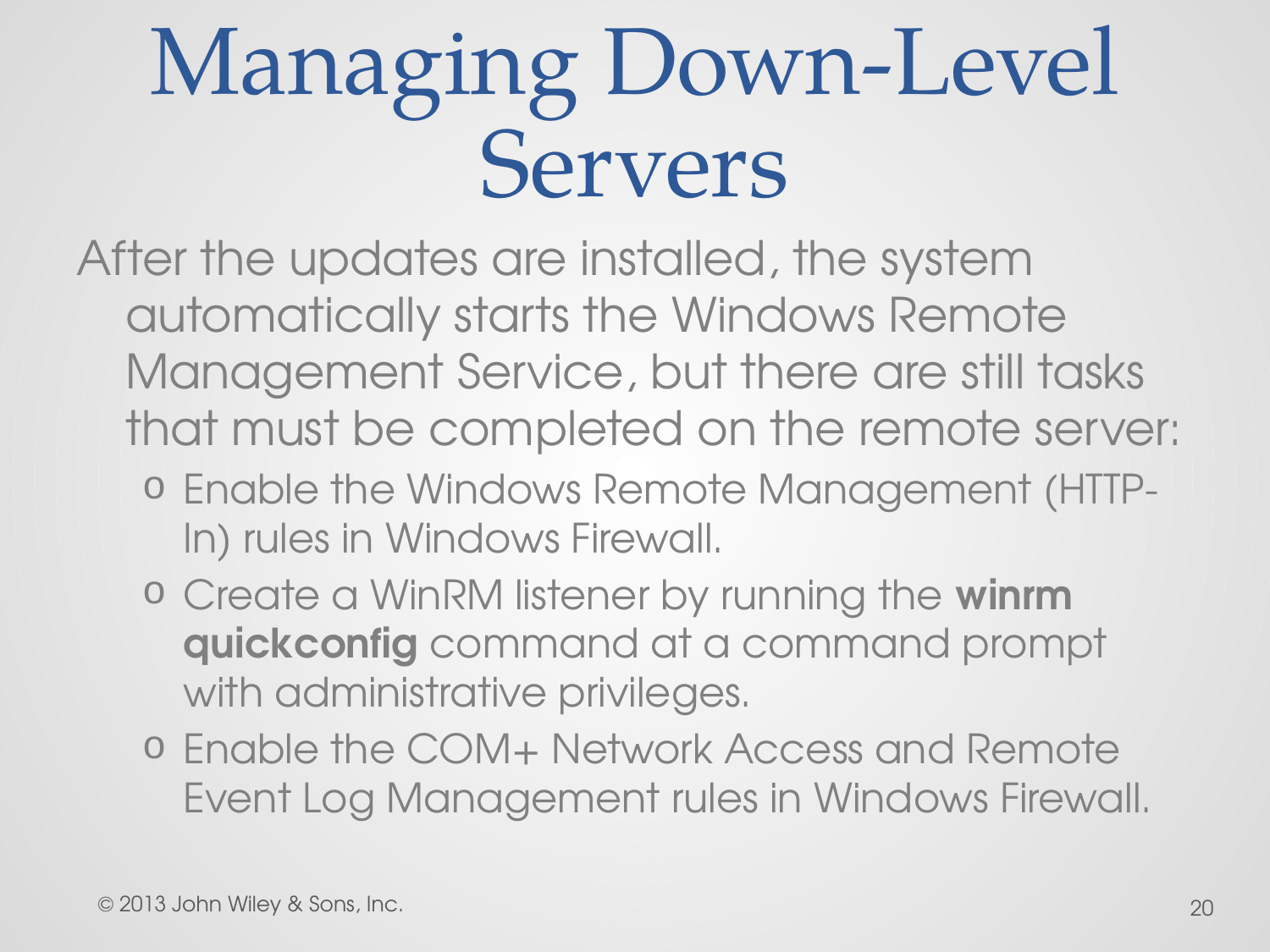

# Managing Down-Level Servers
After the updates are installed, the system automatically starts the Windows Remote Management Service, but there are still tasks that must be completed on the remote server:
Enable the Windows Remote Management (HTTP-In) rules in Windows Firewall.
Create a WinRM listener by running the winrm quickconfig command at a command prompt with administrative privileges.
Enable the COM+ Network Access and Remote Event Log Management rules in Windows Firewall.
© 2013 John Wiley & Sons, Inc.
20